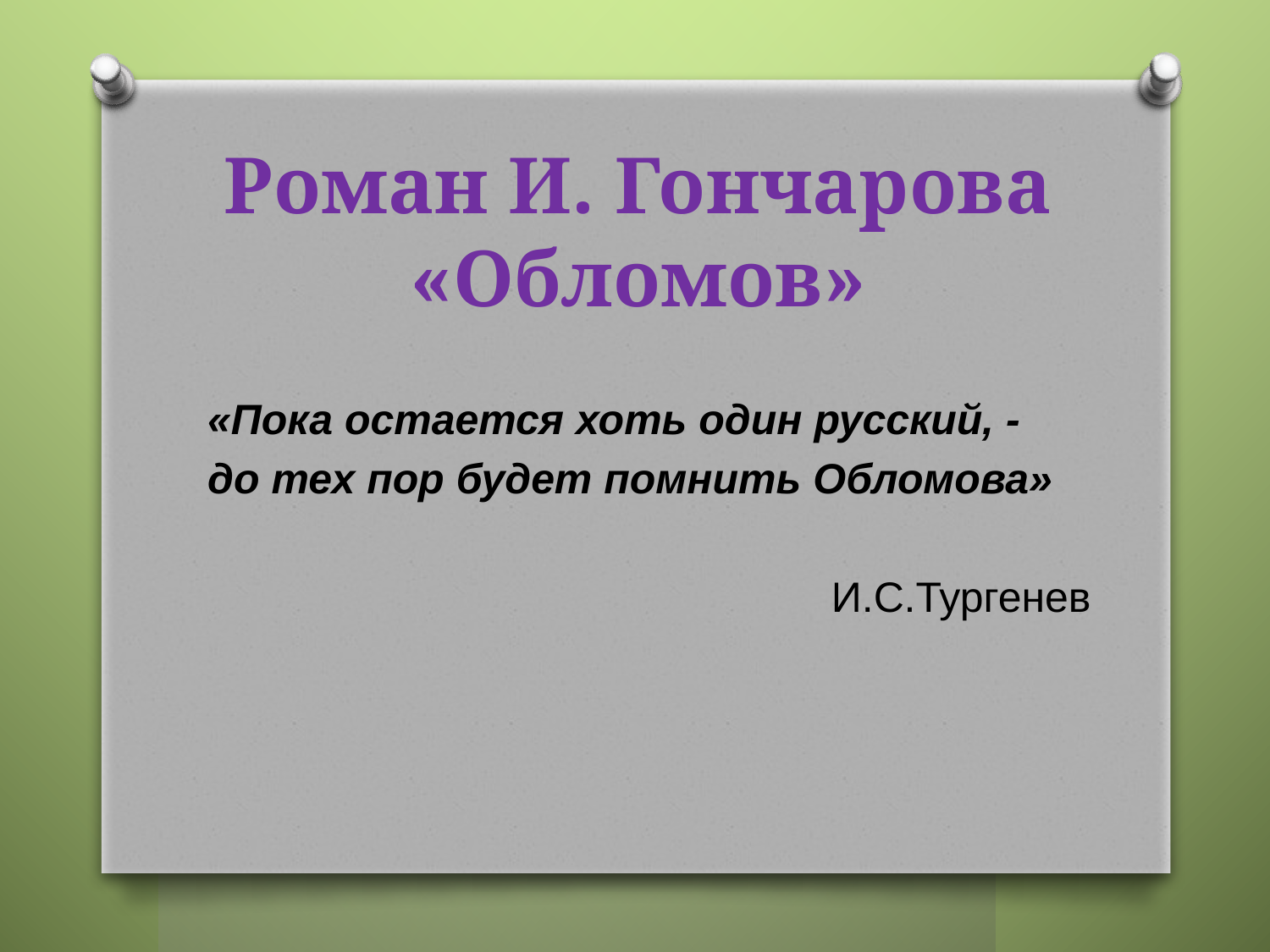

# Роман И. Гончарова «Обломов»
«Пока остается хоть один русский, -
до тех пор будет помнить Обломова»

И.С.Тургенев